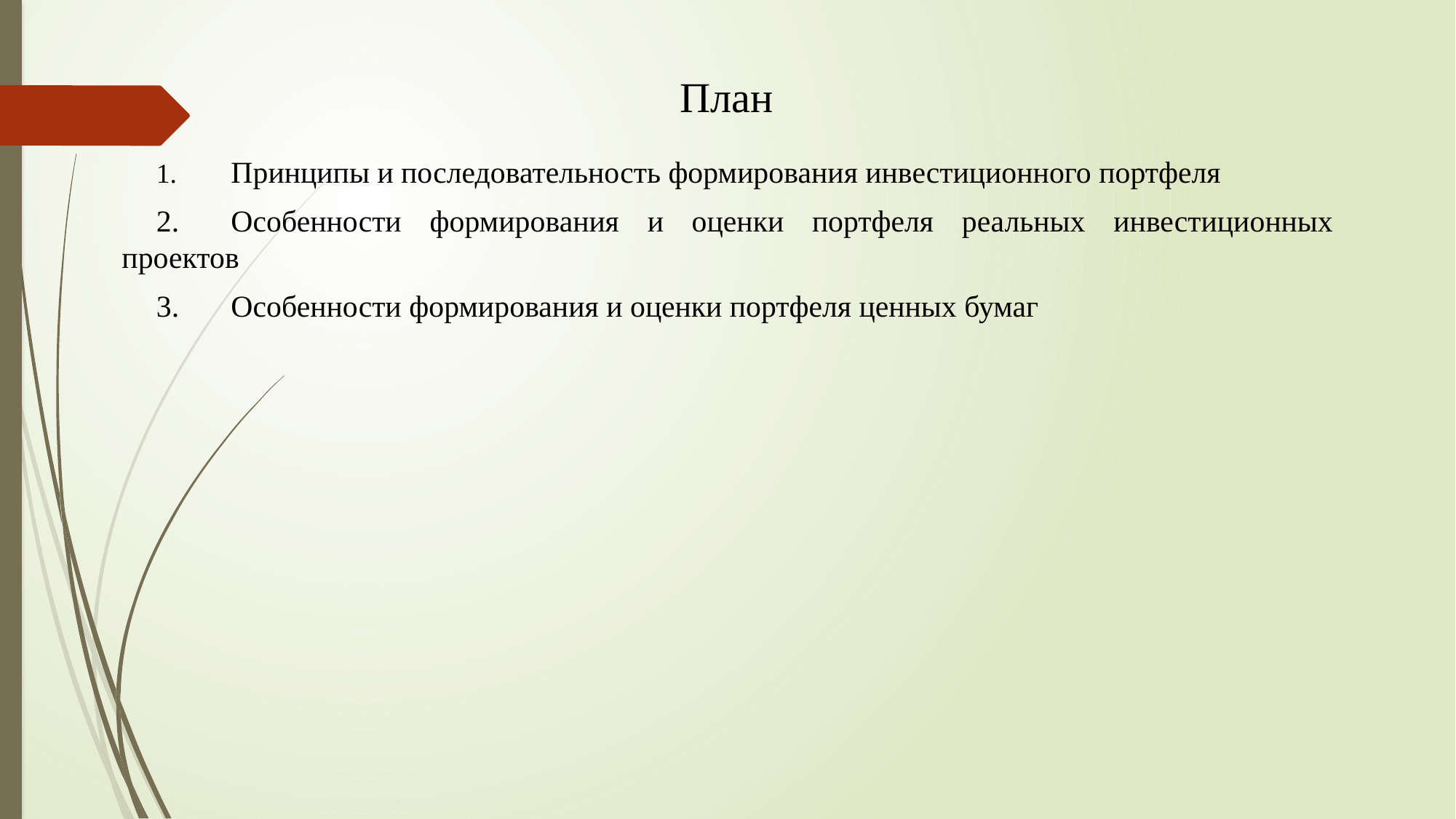

План
1.	Принципы и последовательность формирования инвестиционного портфеля
2.	Особенности формирования и оценки портфеля реальных инвестиционных проектов
3.	Особенности формирования и оценки портфеля ценных бумаг